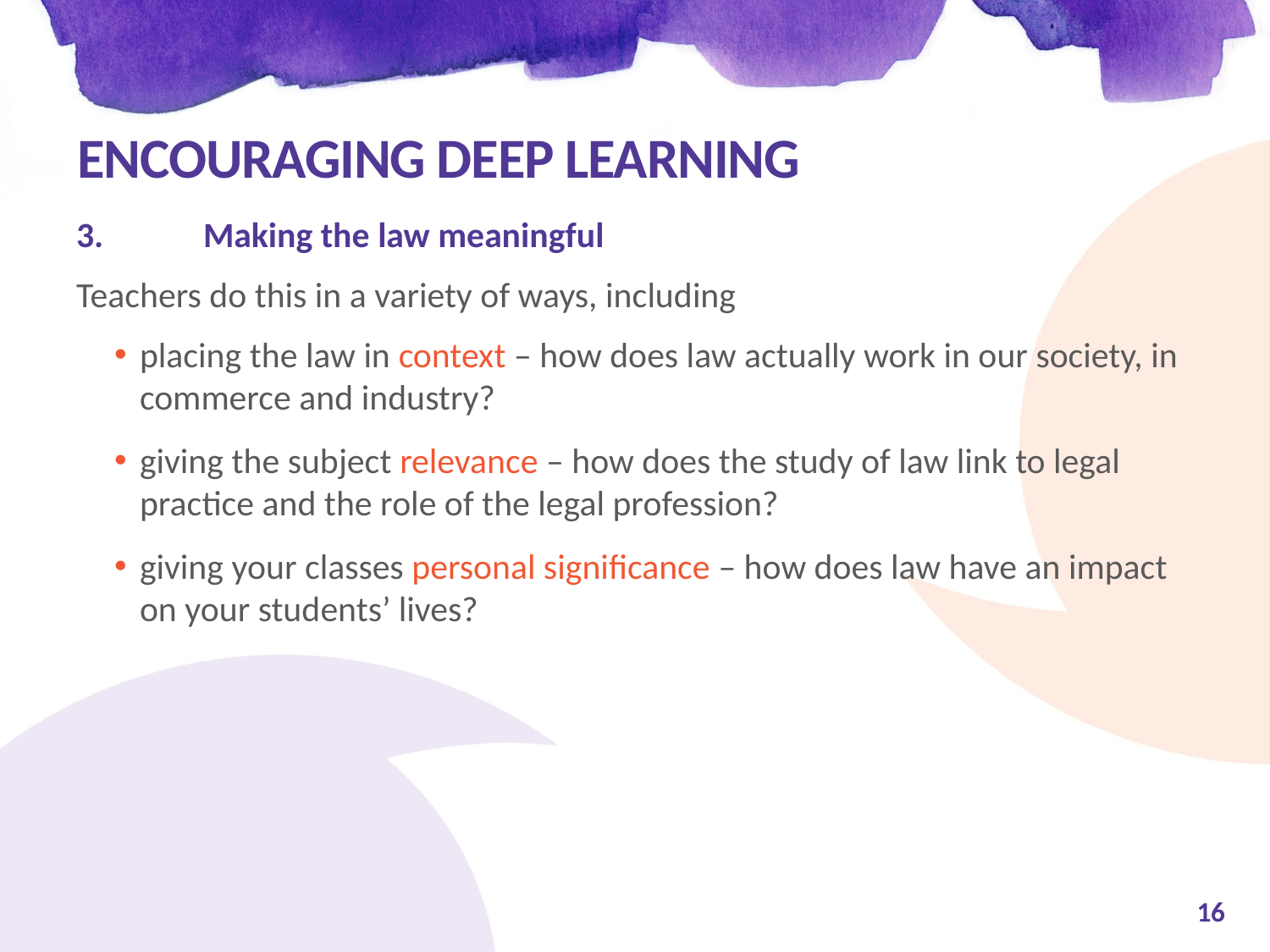

# Encouraging deep learning
3.	Making the law meaningful
Teachers do this in a variety of ways, including
placing the law in context – how does law actually work in our society, in commerce and industry?
giving the subject relevance – how does the study of law link to legal practice and the role of the legal profession?
giving your classes personal significance – how does law have an impact on your students’ lives?
16